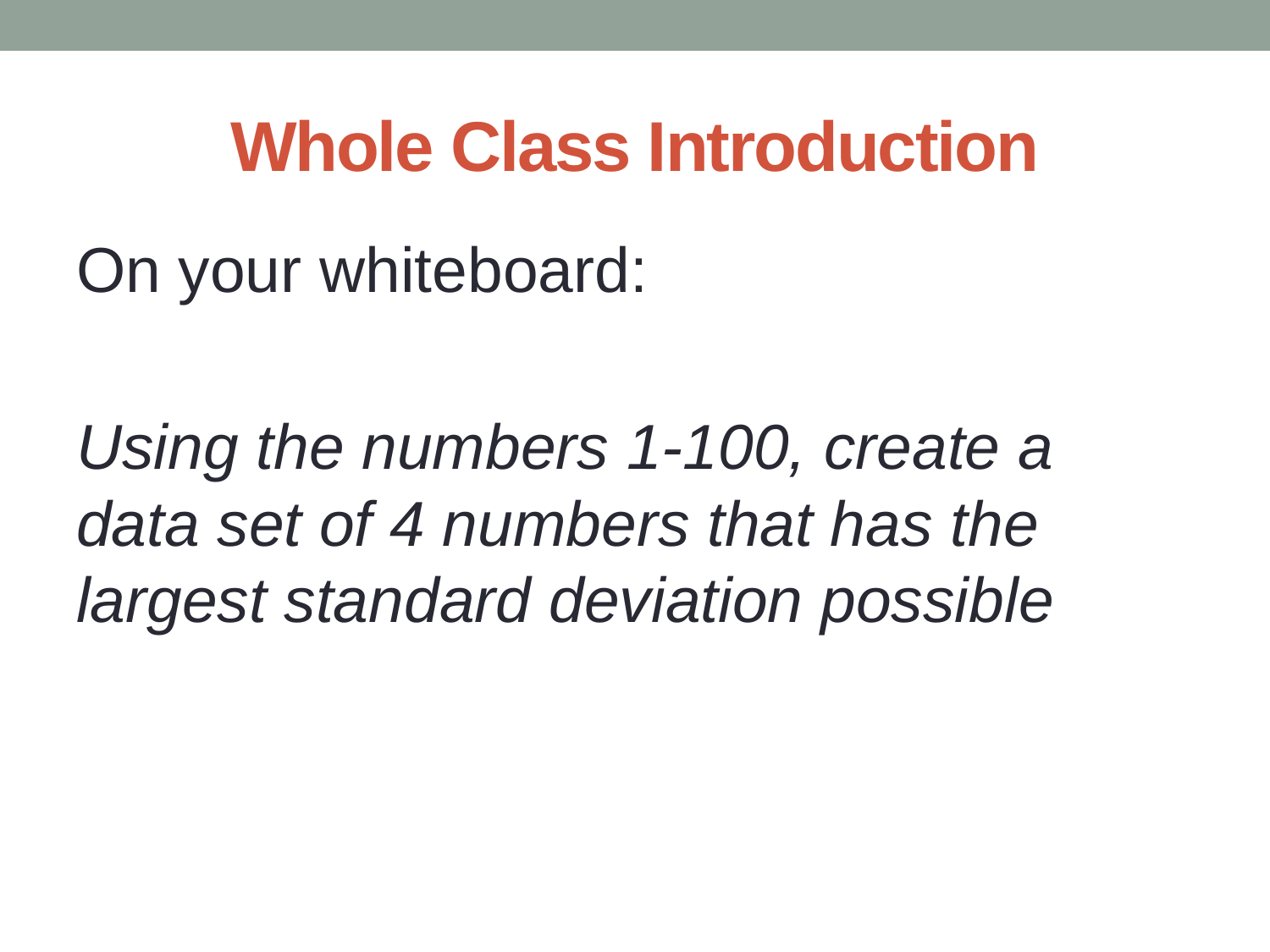

# Whole Class Introduction
On your whiteboard:

Using the numbers 1-100, create a data set of 4 numbers that has the largest standard deviation possible